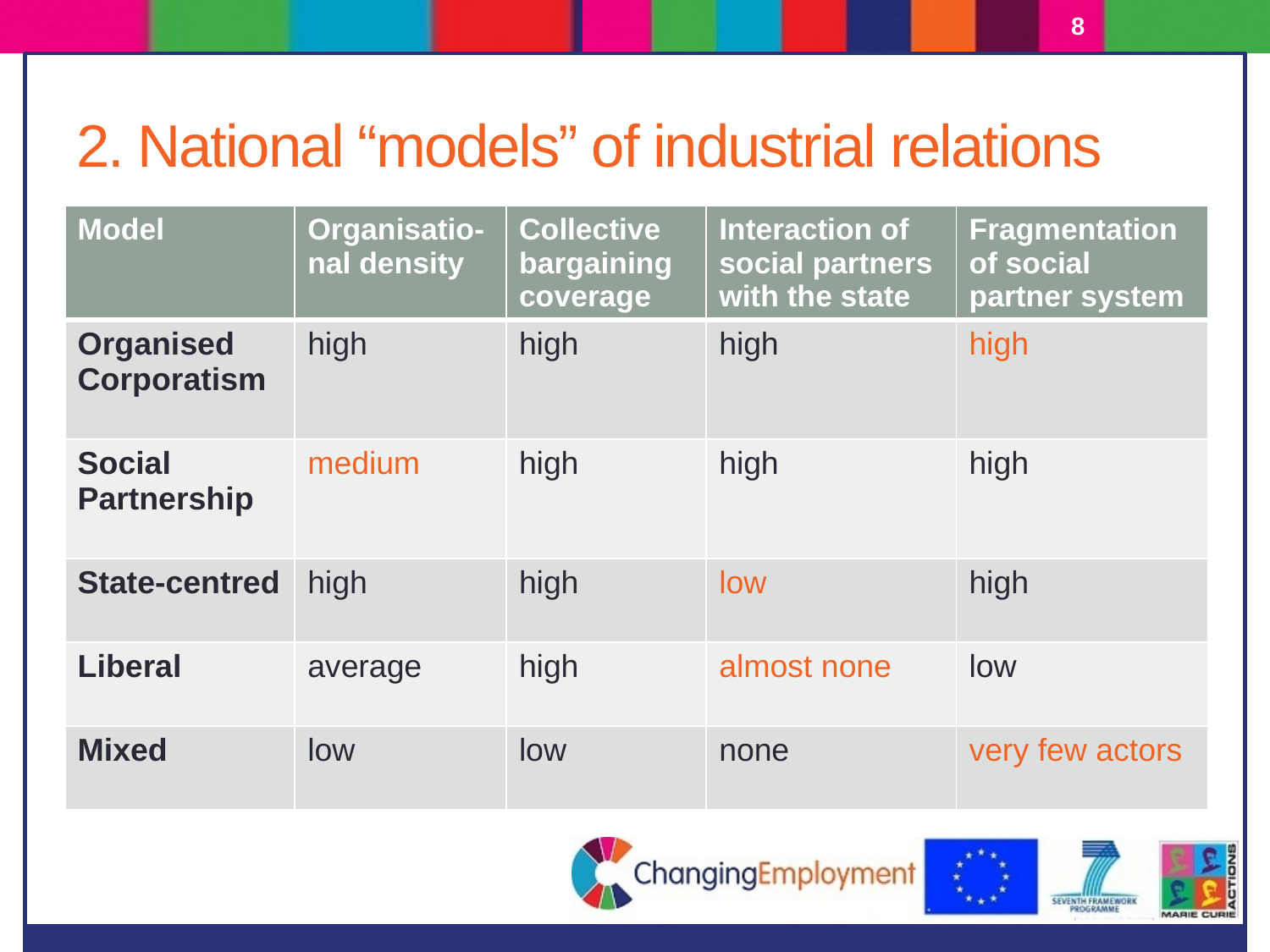

8
# 2. National “models” of industrial relations
| Model | Organisatio-nal density | Collective bargaining coverage | Interaction of social partners with the state | Fragmentation of social partner system |
| --- | --- | --- | --- | --- |
| Organised Corporatism | high | high | high | high |
| Social Partnership | medium | high | high | high |
| State-centred | high | high | low | high |
| Liberal | average | high | almost none | low |
| Mixed | low | low | none | very few actors |